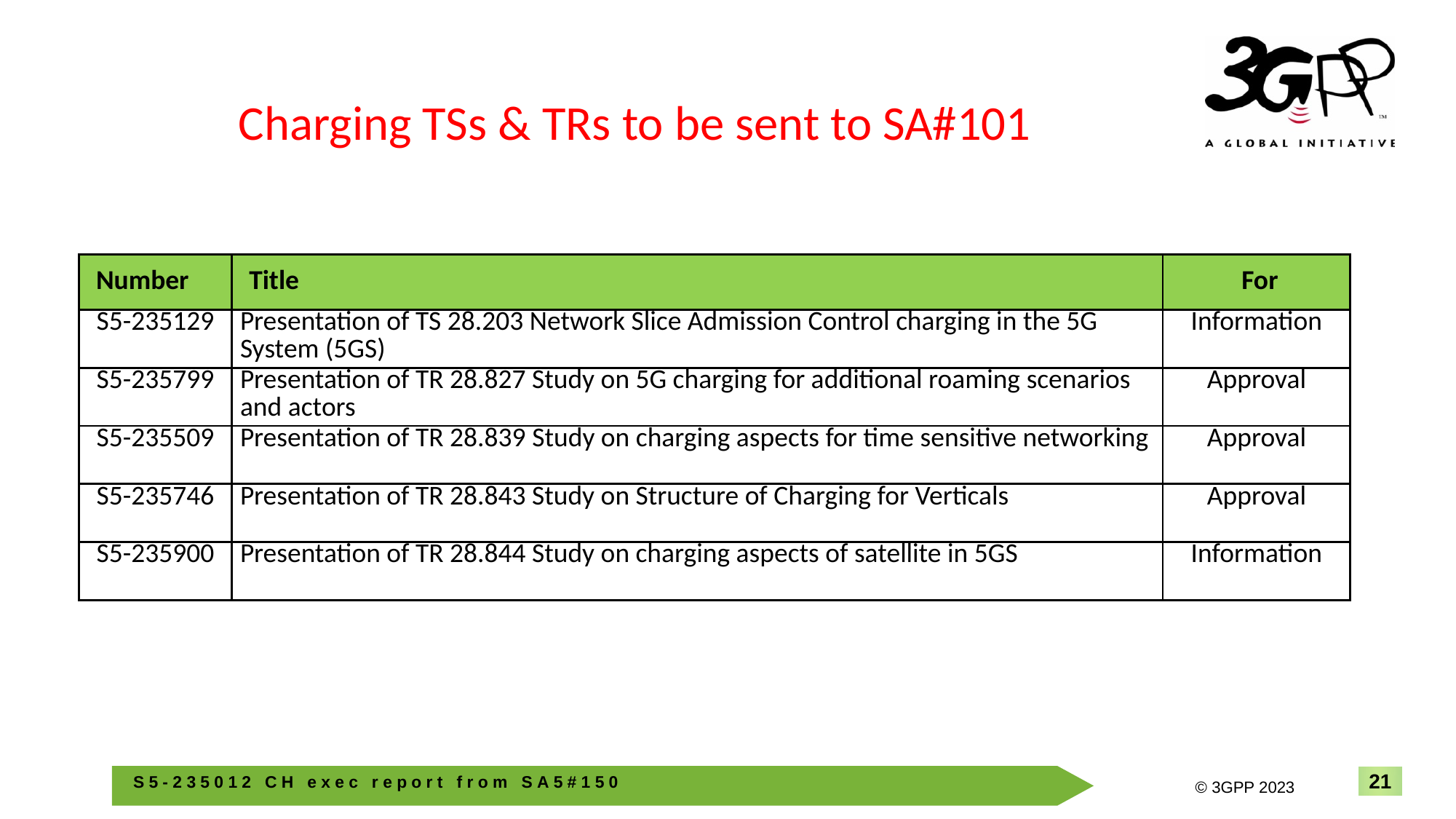

Charging TSs & TRs to be sent to SA#101
| Number | Title | For |
| --- | --- | --- |
| S5-235129 | Presentation of TS 28.203 Network Slice Admission Control charging in the 5G System (5GS) | Information |
| S5-235799 | Presentation of TR 28.827 Study on 5G charging for additional roaming scenarios and actors | Approval |
| S5-235509 | Presentation of TR 28.839 Study on charging aspects for time sensitive networking | Approval |
| S5-235746 | Presentation of TR 28.843 Study on Structure of Charging for Verticals | Approval |
| S5-235900 | Presentation of TR 28.844 Study on charging aspects of satellite in 5GS | Information |